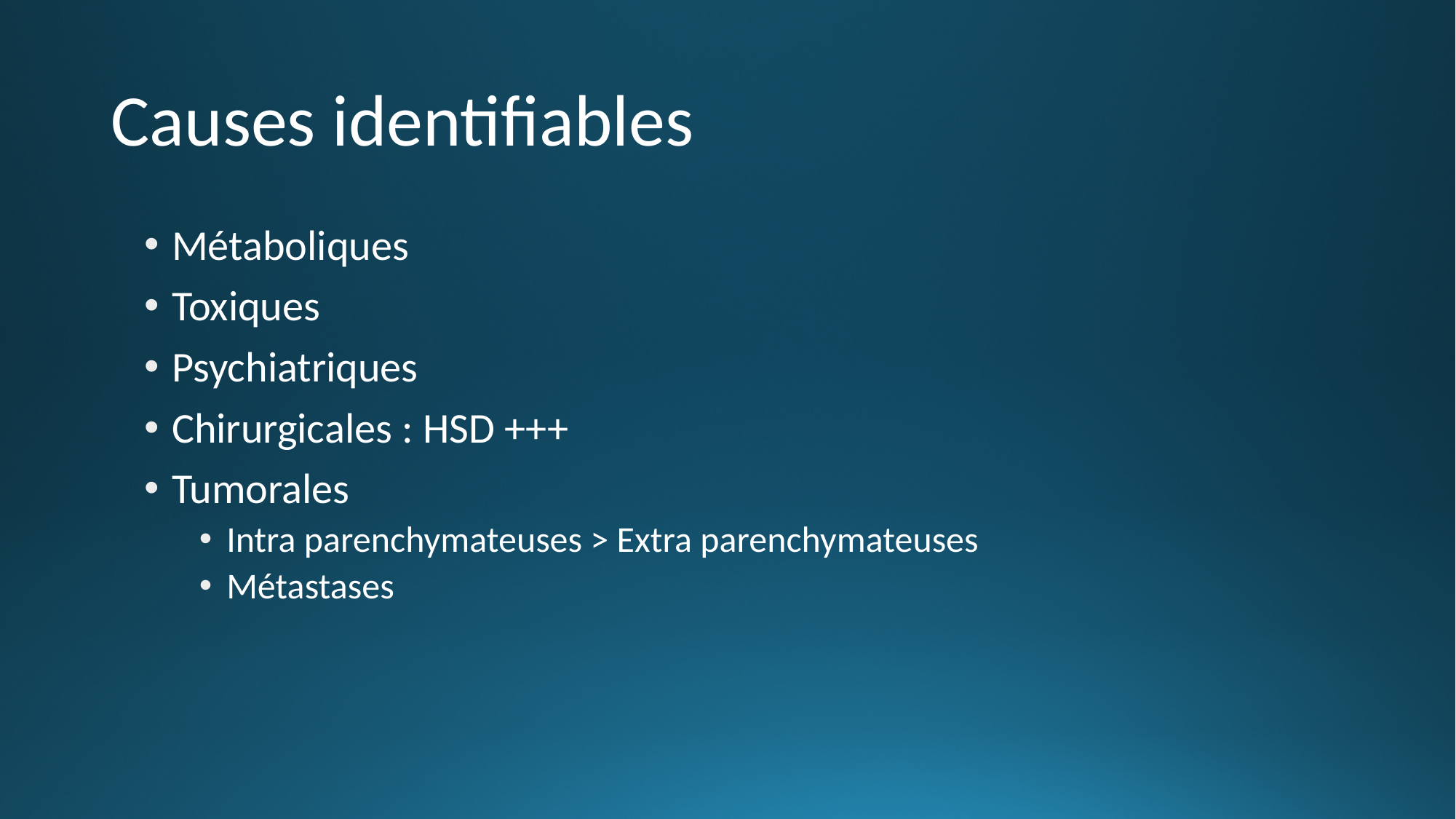

# Causes identifiables
Métaboliques
Toxiques
Psychiatriques
Chirurgicales : HSD +++
Tumorales
Intra parenchymateuses > Extra parenchymateuses
Métastases